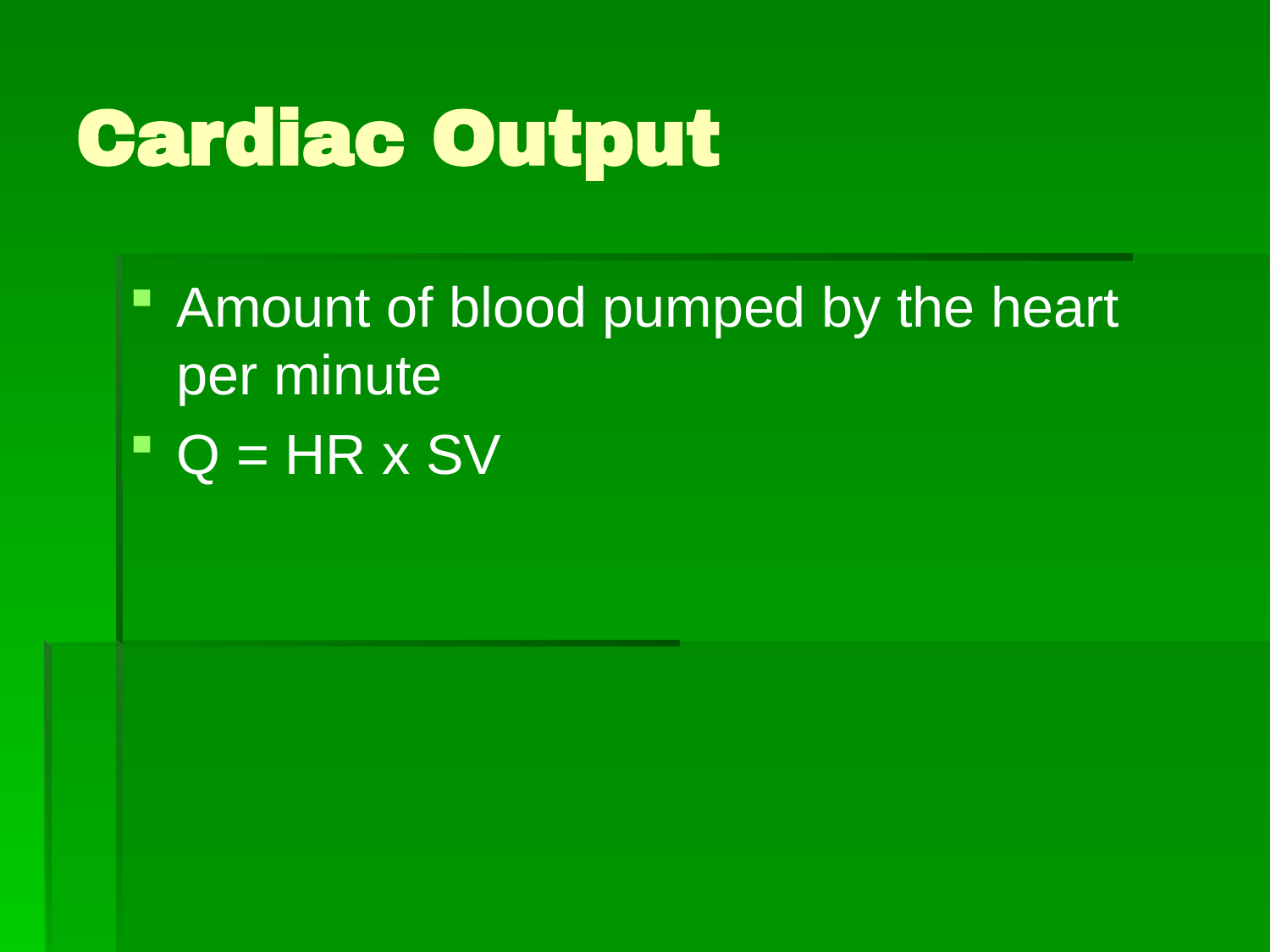

# Cardiac Output
Amount of blood pumped by the heart per minute
Q = HR x SV